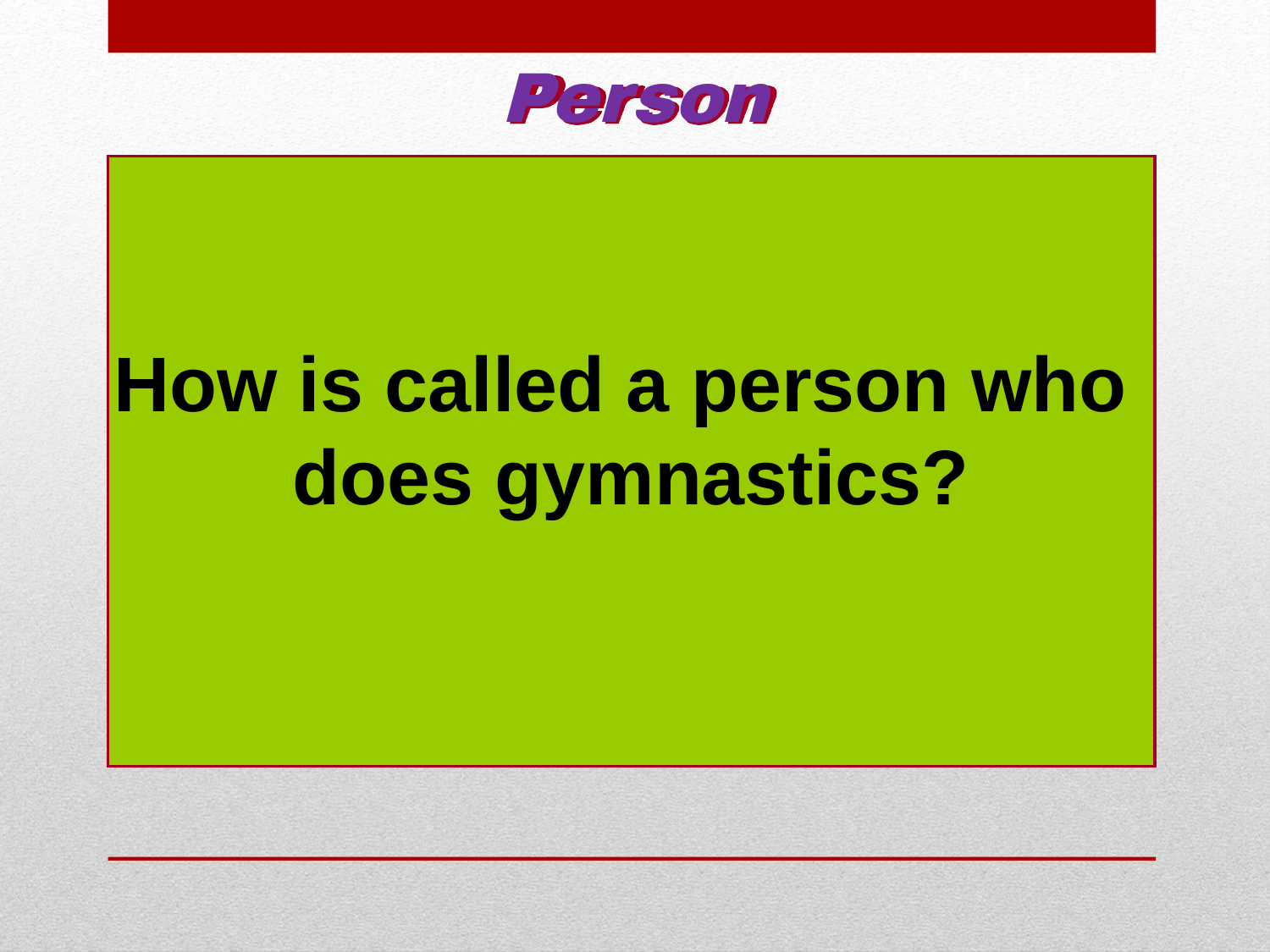

Person
How is called a person who
does gymnastics?